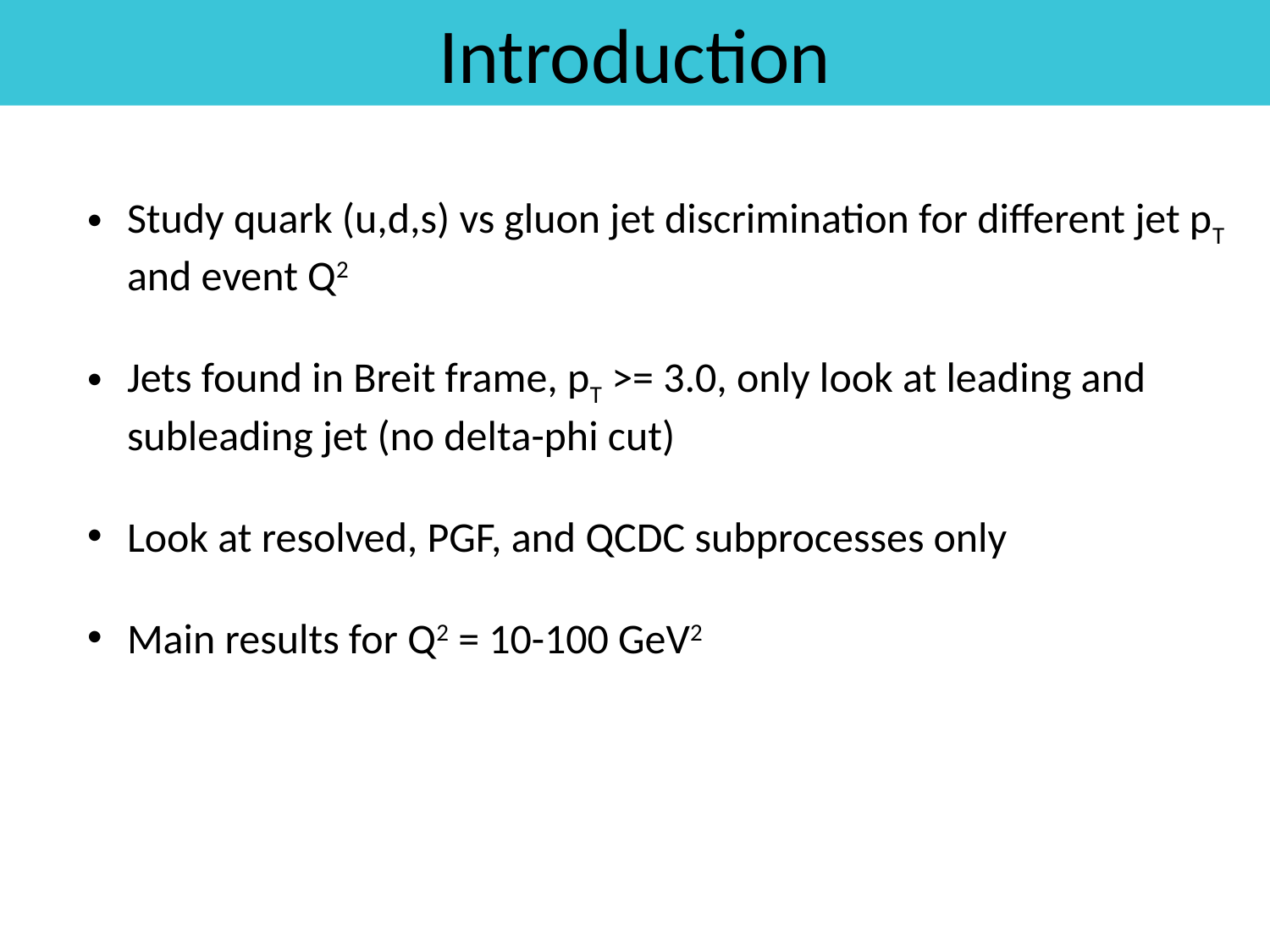

Introduction
Study quark (u,d,s) vs gluon jet discrimination for different jet pT and event Q2

Jets found in Breit frame, pT >= 3.0, only look at leading and subleading jet (no delta-phi cut)

Look at resolved, PGF, and QCDC subprocesses only

Main results for Q2 = 10-100 GeV2